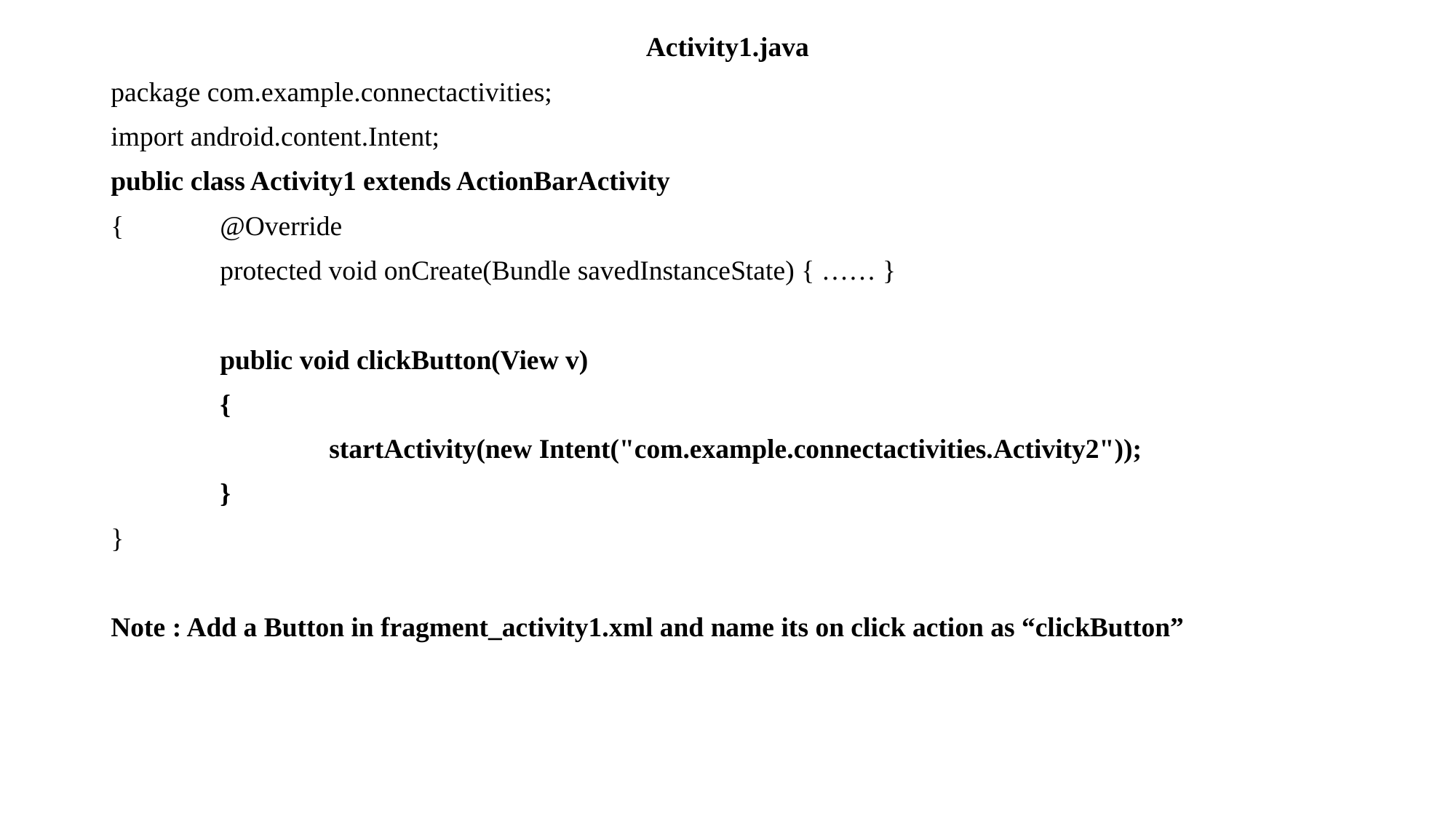

Activity1.java
package com.example.connectactivities;
import android.content.Intent;
public class Activity1 extends ActionBarActivity
{	@Override
	protected void onCreate(Bundle savedInstanceState) { …… }

	public void clickButton(View v)
	{
		startActivity(new Intent("com.example.connectactivities.Activity2"));
	}
}

Note : Add a Button in fragment_activity1.xml and name its on click action as “clickButton”